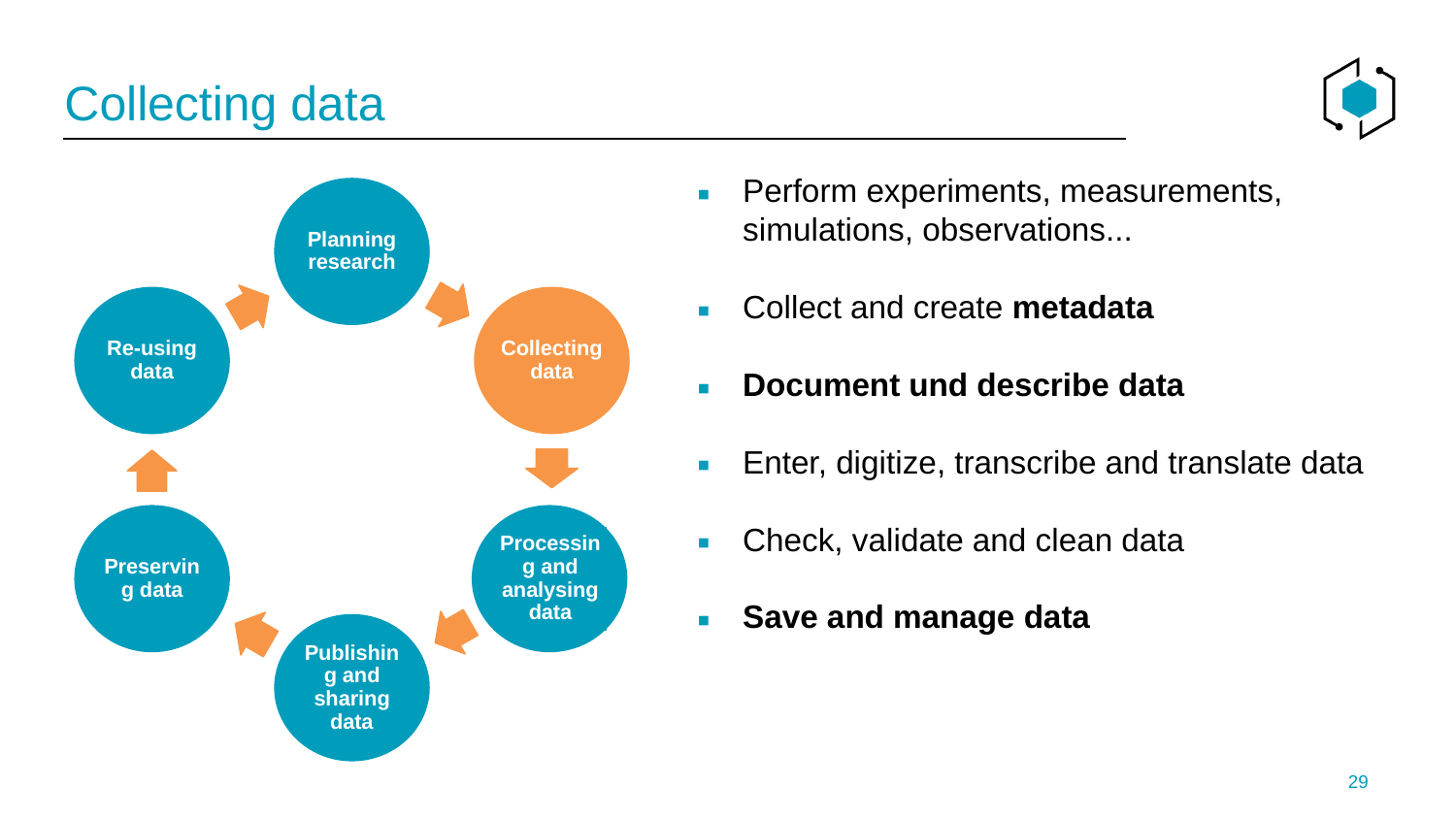

# Collecting data
Perform experiments, measurements, simulations, observations...

Collect and create metadata

Document und describe data

Enter, digitize, transcribe and translate data

Check, validate and clean data

Save and manage data

Planning research

Re-using data
Collecting data

Preserving data
Processing and analysing data

Publishing and sharing data
29